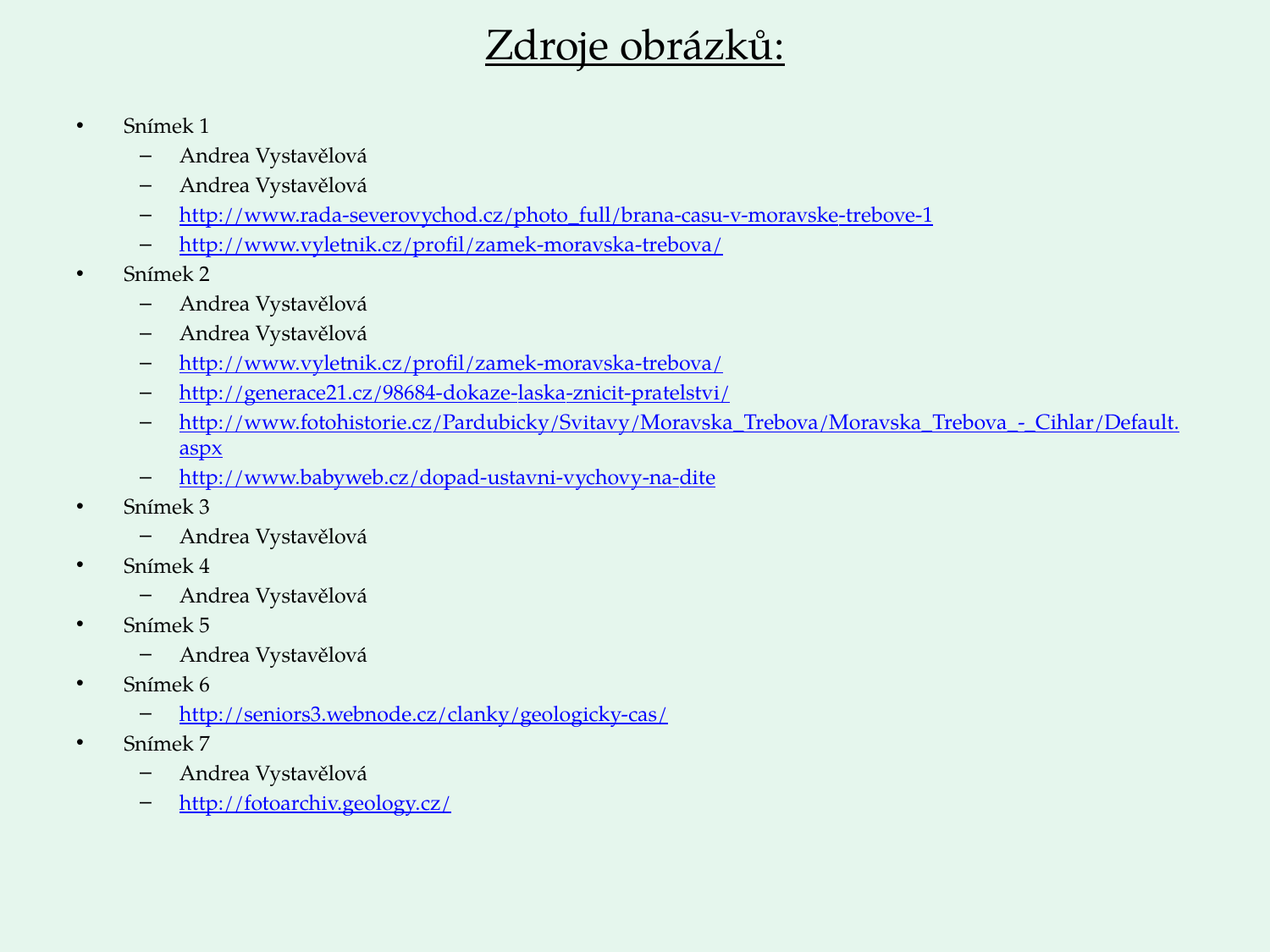

# Zdroje obrázků:
Snímek 1
Andrea Vystavělová
Andrea Vystavělová
http://www.rada-severovychod.cz/photo_full/brana-casu-v-moravske-trebove-1
http://www.vyletnik.cz/profil/zamek-moravska-trebova/
Snímek 2
Andrea Vystavělová
Andrea Vystavělová
http://www.vyletnik.cz/profil/zamek-moravska-trebova/
http://generace21.cz/98684-dokaze-laska-znicit-pratelstvi/
http://www.fotohistorie.cz/Pardubicky/Svitavy/Moravska_Trebova/Moravska_Trebova_-_Cihlar/Default.aspx
http://www.babyweb.cz/dopad-ustavni-vychovy-na-dite
Snímek 3
Andrea Vystavělová
Snímek 4
Andrea Vystavělová
Snímek 5
Andrea Vystavělová
Snímek 6
http://seniors3.webnode.cz/clanky/geologicky-cas/
Snímek 7
Andrea Vystavělová
http://fotoarchiv.geology.cz/